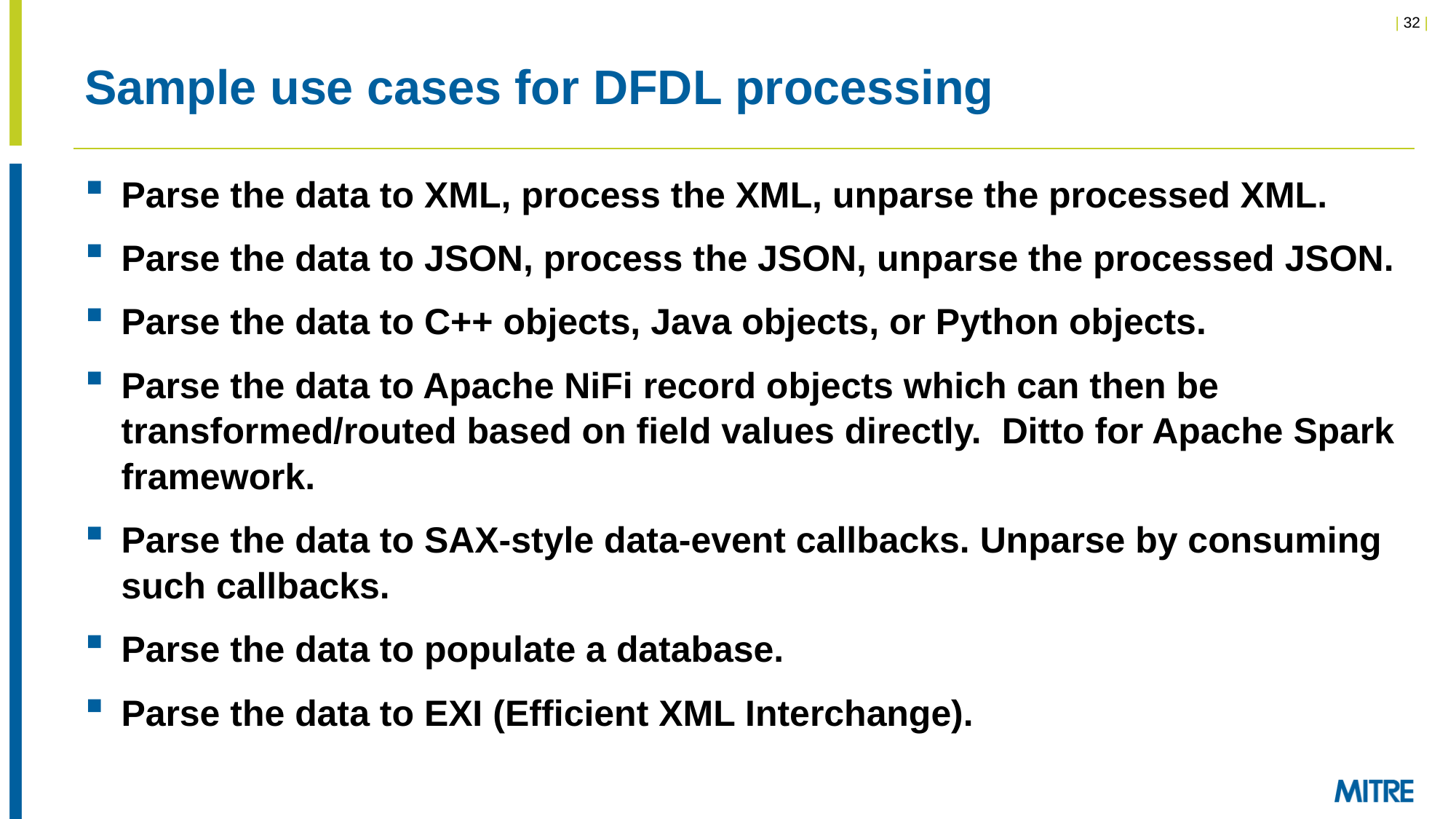

# Sample use cases for DFDL processing
Parse the data to XML, process the XML, unparse the processed XML.
Parse the data to JSON, process the JSON, unparse the processed JSON.
Parse the data to C++ objects, Java objects, or Python objects.
Parse the data to Apache NiFi record objects which can then be transformed/routed based on field values directly.  Ditto for Apache Spark framework.
Parse the data to SAX-style data-event callbacks. Unparse by consuming such callbacks.
Parse the data to populate a database.
Parse the data to EXI (Efficient XML Interchange).